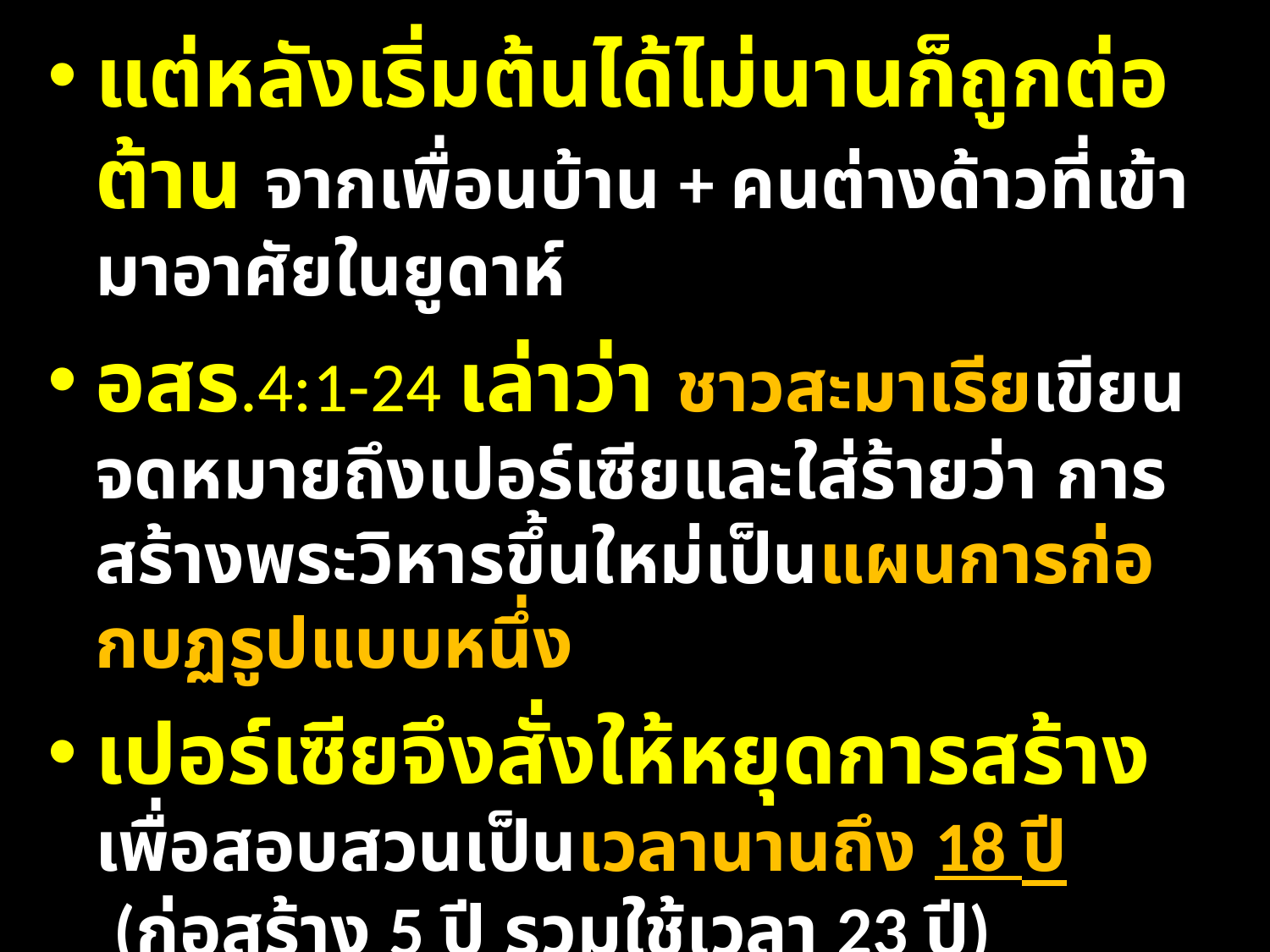

แต่หลังเริ่มต้นได้ไม่นานก็ถูกต่อต้าน จากเพื่อนบ้าน + คนต่างด้าวที่เข้ามาอาศัยในยูดาห์
อสร.4:1-24 เล่าว่า ชาวสะมาเรียเขียนจดหมายถึงเปอร์เซียและใส่ร้ายว่า การสร้างพระวิหารขึ้นใหม่เป็นแผนการก่อกบฏรูปแบบหนึ่ง
เปอร์เซียจึงสั่งให้หยุดการสร้าง เพื่อสอบสวนเป็นเวลานานถึง 18 ปี (ก่อสร้าง 5 ปี รวมใช้เวลา 23 ปี)
ช่วงเวลานี้เอง ฮักกัย และ เศคาริยาห์ ปรากฏตัวขึ้น และ เริ่มงานประกาศพระวาจา